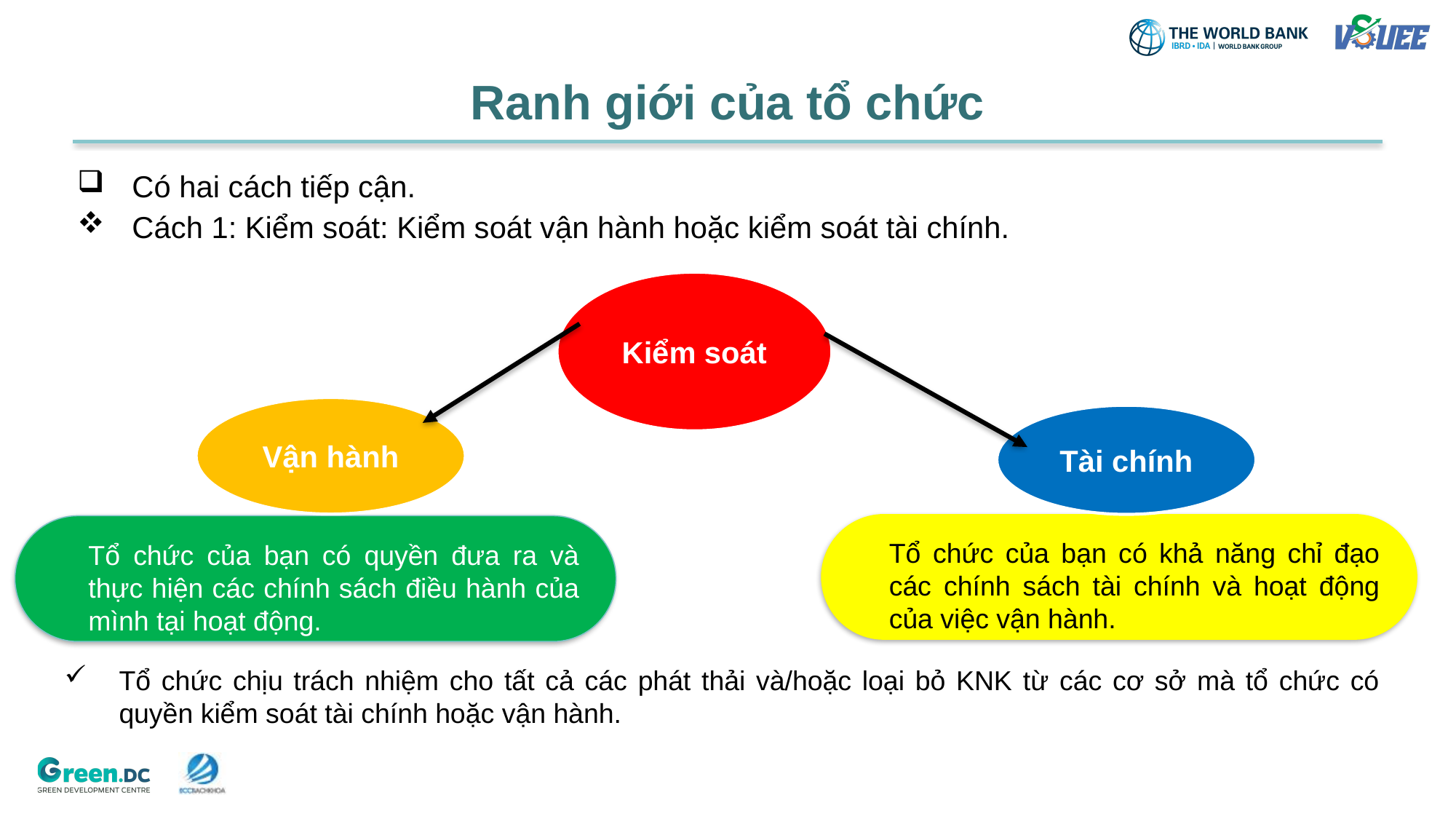

Ranh giới của tổ chức
Có hai cách tiếp cận.
Cách 1: Kiểm soát: Kiểm soát vận hành hoặc kiểm soát tài chính.
Kiểm soát
Vận hành
Tài chính

Tổ chức của bạn có khả năng chỉ đạo các chính sách tài chính và hoạt động của việc vận hành.
Tổ chức của bạn có quyền đưa ra và thực hiện các chính sách điều hành của mình tại hoạt động.
Tổ chức chịu trách nhiệm cho tất cả các phát thải và/hoặc loại bỏ KNK từ các cơ sở mà tổ chức có quyền kiểm soát tài chính hoặc vận hành.